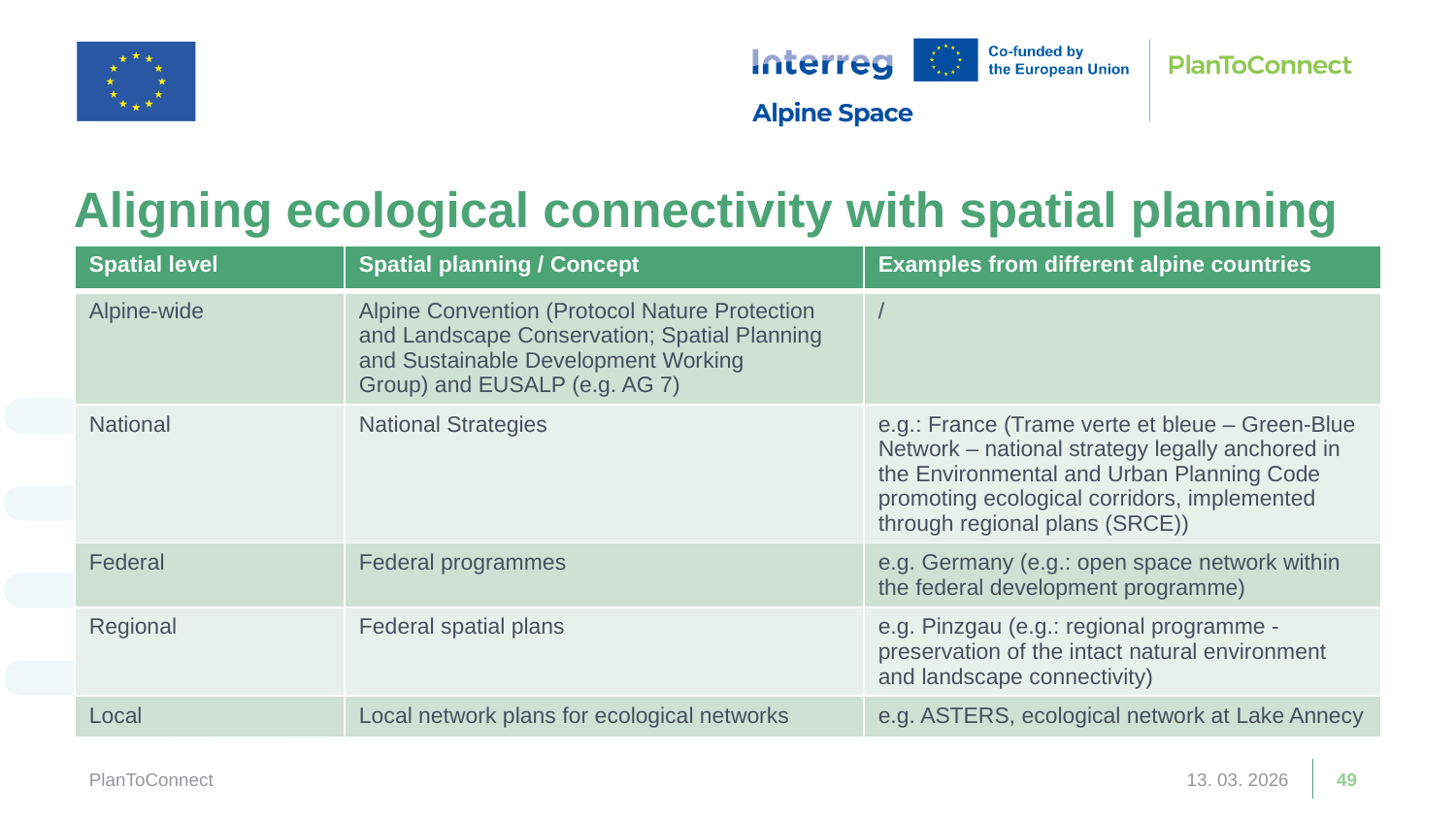

Aligning ecological connectivity with spatial planning
| Spatial level | Spatial planning / Concept | Examples from different alpine countries |
| --- | --- | --- |
| Alpine-wide | Alpine Convention (Protocol Nature Protection and Landscape Conservation; Spatial Planning and Sustainable Development Working Group) and EUSALP (e.g. AG 7) | / |
| National | National Strategies | e.g.: France (Trame verte et bleue – Green-Blue Network – national strategy legally anchored in the Environmental and Urban Planning Code promoting ecological corridors, implemented through regional plans (SRCE)) |
| Federal | Federal programmes | e.g. Germany (e.g.: open space network within the federal development programme) |
| Regional | Federal spatial plans | e.g. Pinzgau (e.g.: regional programme - preservation of the intact natural environment and landscape connectivity) |
| Local | Local network plans for ecological networks | e.g. ASTERS, ecological network at Lake Annecy |

PlanToConnect
13. 03. 2026
49